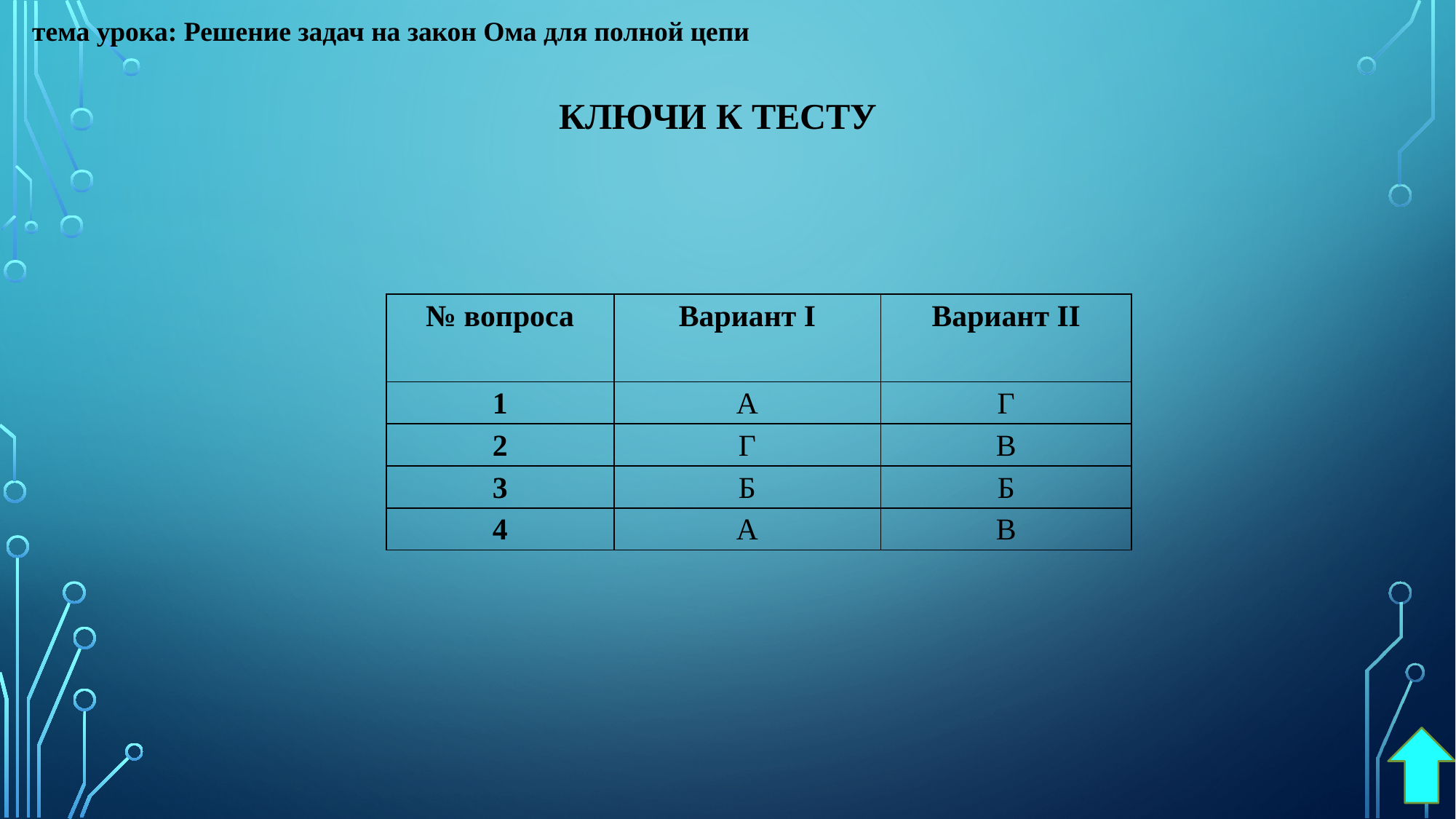

тема урока: Решение задач на закон Ома для полной цепи
КЛЮЧИ К ТЕСТУ

| № вопроса | Вариант I | Вариант II |
| --- | --- | --- |
| 1 | А | Г |
| 2 | Г | В |
| 3 | Б | Б |
| 4 | А | В |